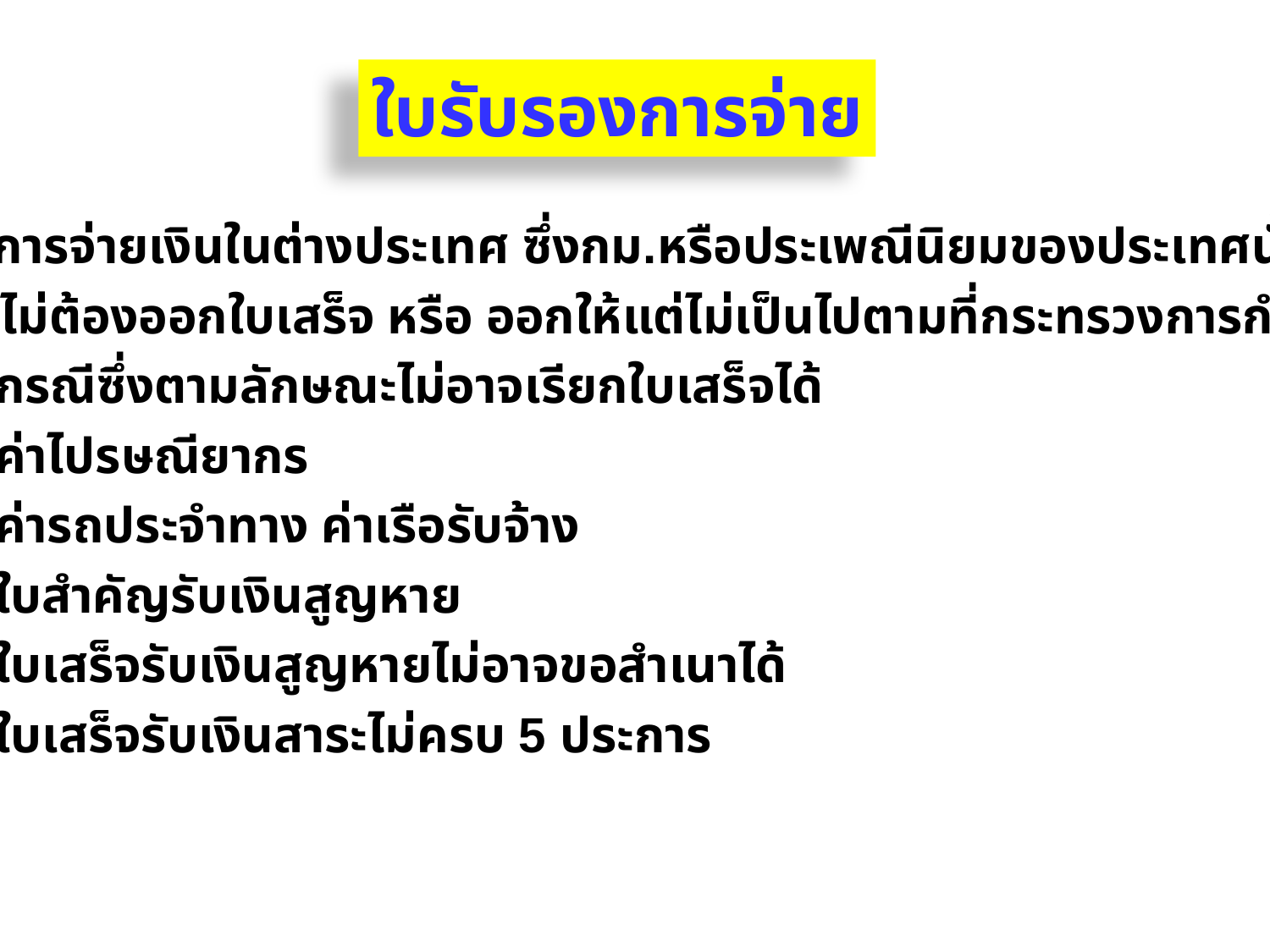

ใบรับรองการจ่าย
1.  การจ่ายเงินในต่างประเทศ ซึ่งกม.หรือประเพณีนิยมของประเทศนั้น ๆ
      ไม่ต้องออกใบเสร็จ หรือ ออกให้แต่ไม่เป็นไปตามที่กระทรวงการกำหนด
กรณีซึ่งตามลักษณะไม่อาจเรียกใบเสร็จได้
ค่าไปรษณียากร
ค่ารถประจำทาง ค่าเรือรับจ้าง
ใบสำคัญรับเงินสูญหาย
ใบเสร็จรับเงินสูญหายไม่อาจขอสำเนาได้
ใบเสร็จรับเงินสาระไม่ครบ 5 ประการ